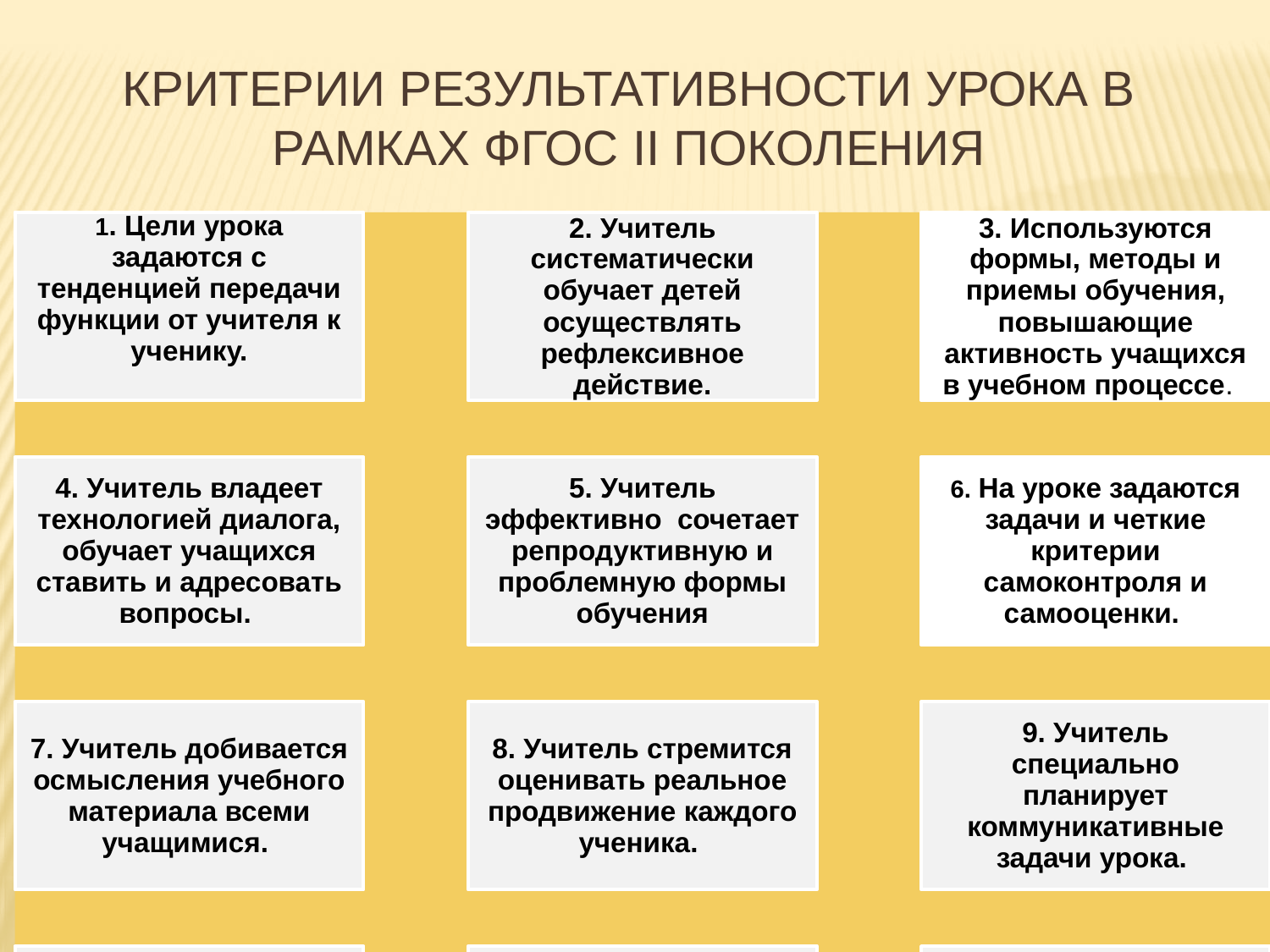

Критерии результативности урока в рамках ФГОС ii поколения
1. Цели урока задаются с тенденцией передачи функции от учителя к ученику.
3. Используются формы, методы и приемы обучения, повышающие активность учащихся в учебном процессе.
2. Учитель систематически обучает детей осуществлять рефлексивное действие.
7. Учитель добивается осмысления учебного материала всеми учащимися.
8. Учитель стремится оценивать реальное продвижение каждого ученика.
9. Учитель специально планирует коммуникативные задачи урока.
4. Учитель владеет технологией диалога, обучает учащихся ставить и адресовать вопросы.
5. Учитель эффективно  сочетает репродуктивную и проблемную формы обучения